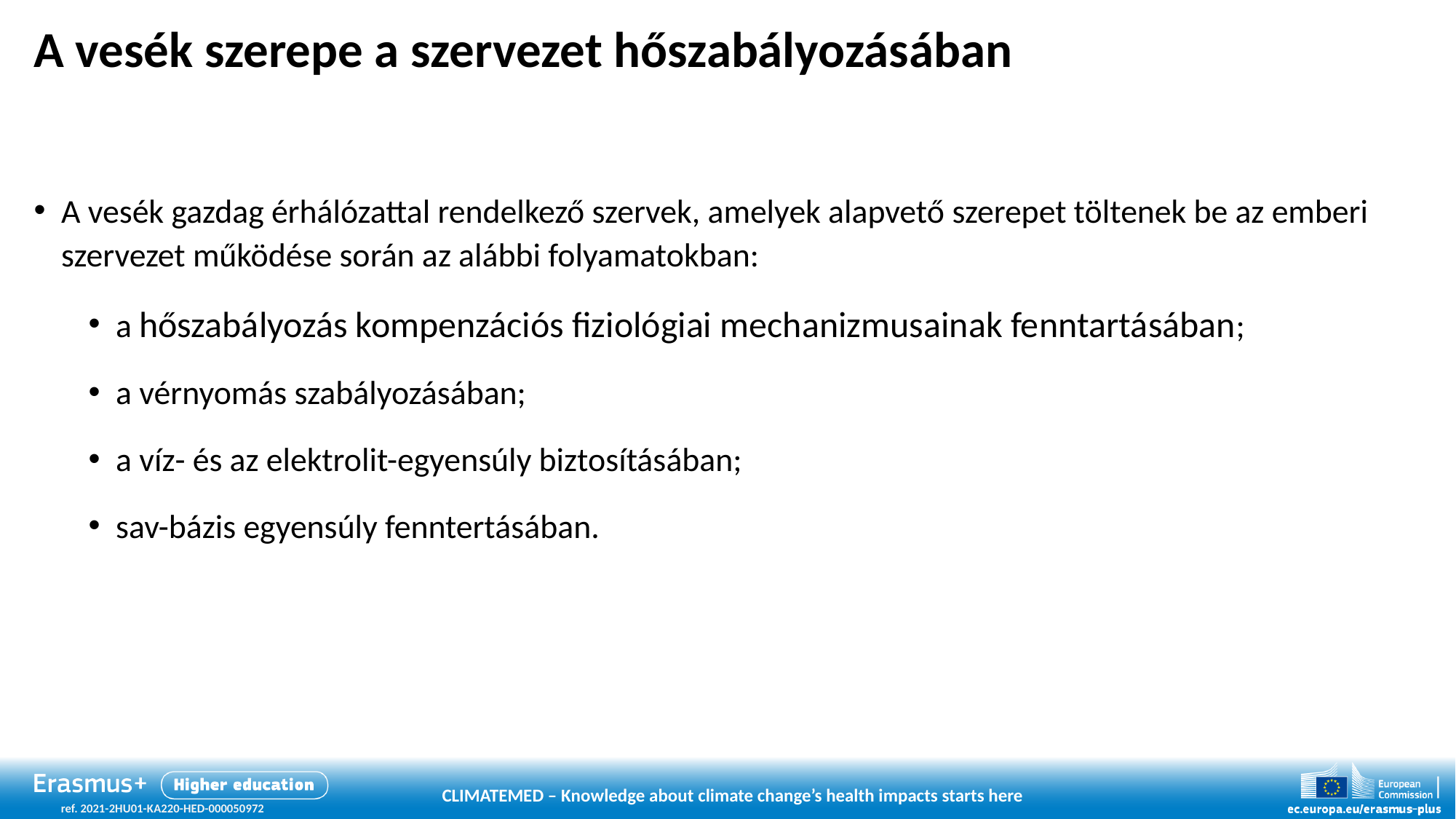

# A vesék szerepe a szervezet hőszabályozásában
A vesék gazdag érhálózattal rendelkező szervek, amelyek alapvető szerepet töltenek be az emberi szervezet működése során az alábbi folyamatokban:
a hőszabályozás kompenzációs fiziológiai mechanizmusainak fenntartásában;
a vérnyomás szabályozásában;
a víz- és az elektrolit-egyensúly biztosításában;
sav-bázis egyensúly fenntertásában.